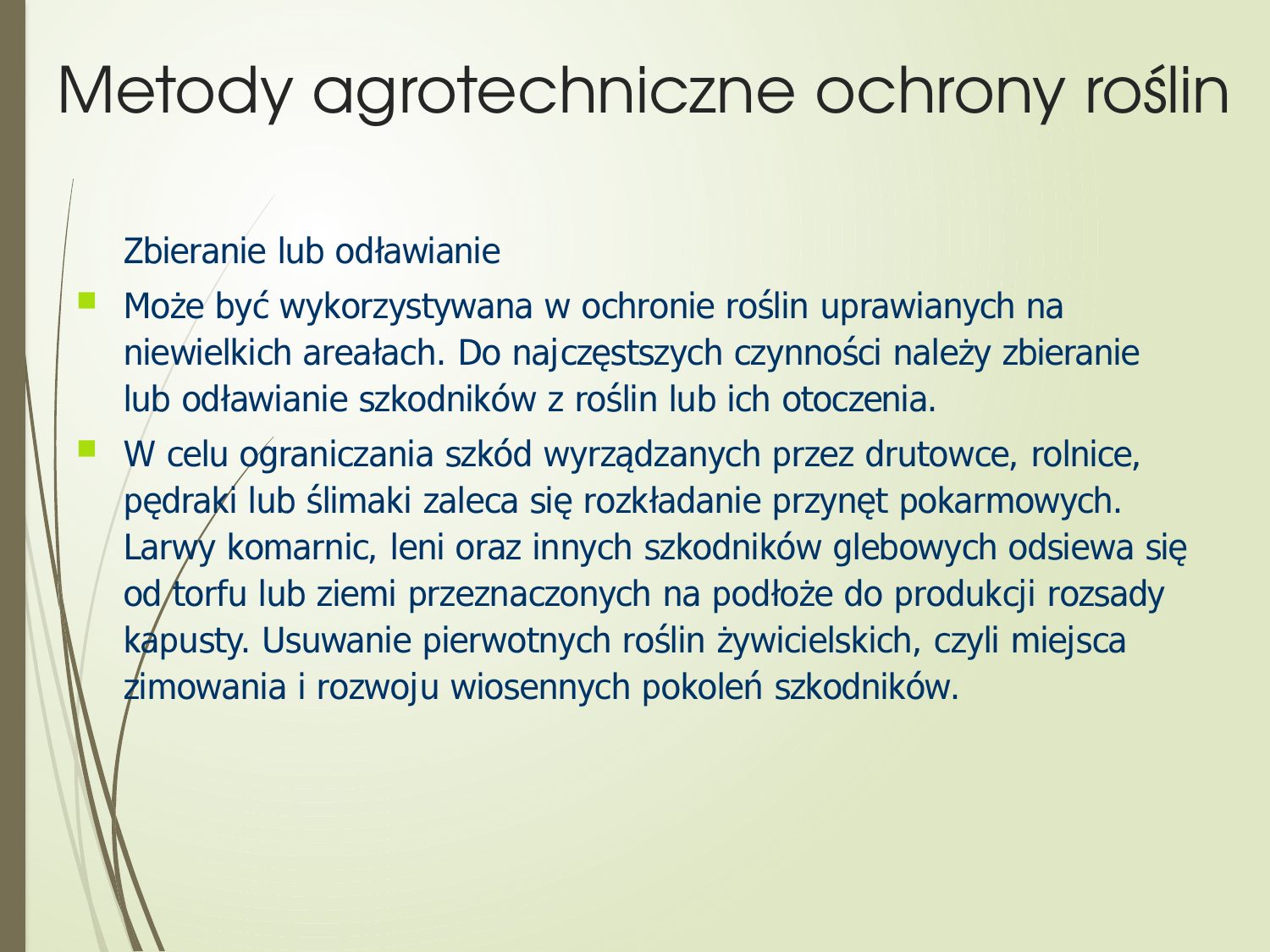

Metody agrotechniczne ochrony roślin
Zbieranie lub odławianie
Może być wykorzystywana w ochronie roślin uprawianych na
niewielkich areałach. Do najczęstszych czynności należy zbieranie lub odławianie szkodników z roślin lub ich otoczenia.
W celu ograniczania szkód wyrządzanych przez drutowce, rolnice,
pędraki lub ślimaki zaleca się rozkładanie przynęt pokarmowych. Larwy komarnic, leni oraz innych szkodników glebowych odsiewa się
od torfu lub ziemi przeznaczonych na podłoże do produkcji rozsady
kapusty. Usuwanie pierwotnych roślin żywicielskich, czyli miejsca zimowania i rozwoju wiosennych pokoleń szkodników.